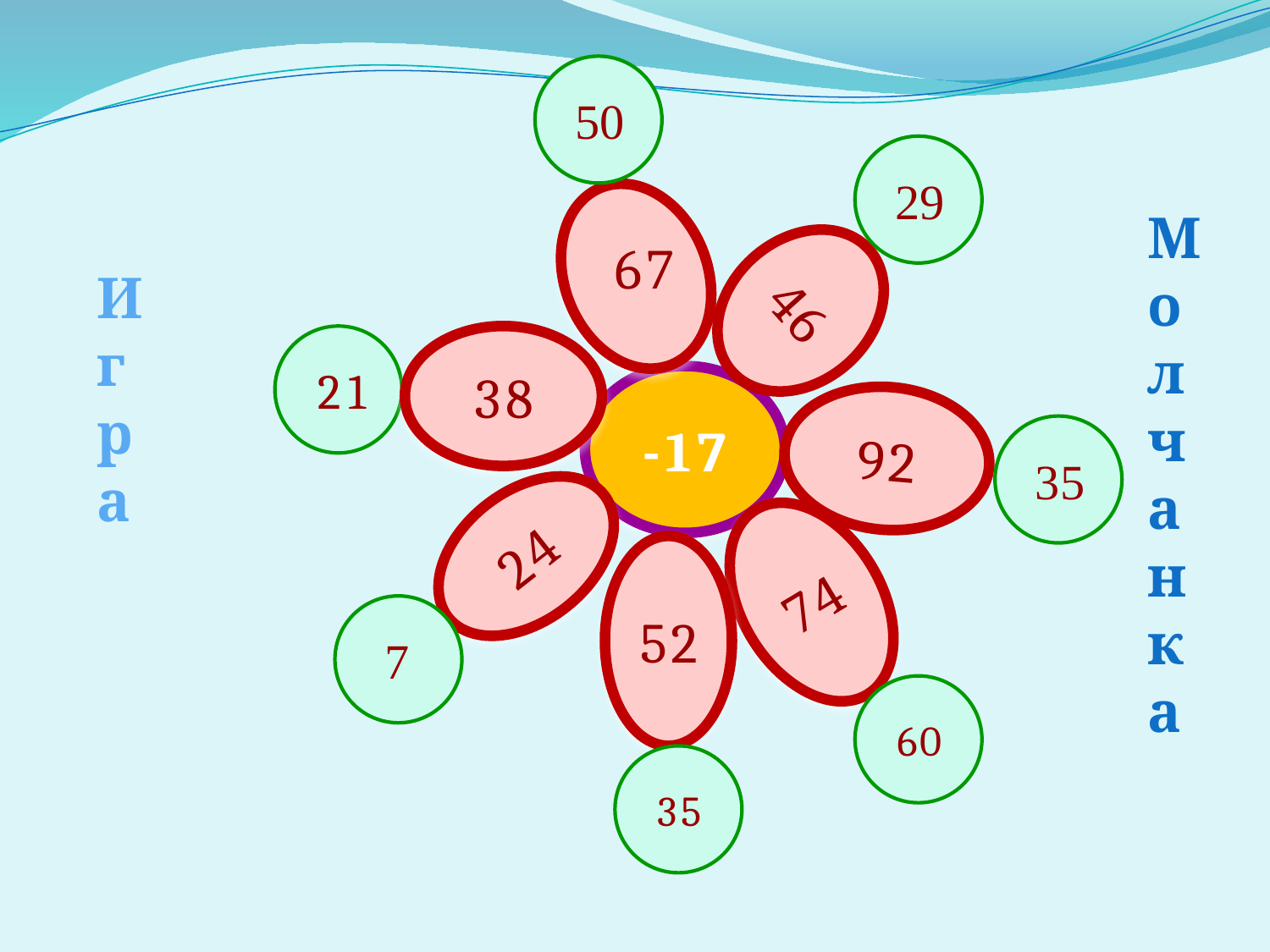

50
 29

М
о
л
ч
а
н
к
а
46
  67
И
г
р
а
 21
38
-17
92
 35
24
74
52
  7
 60
 35